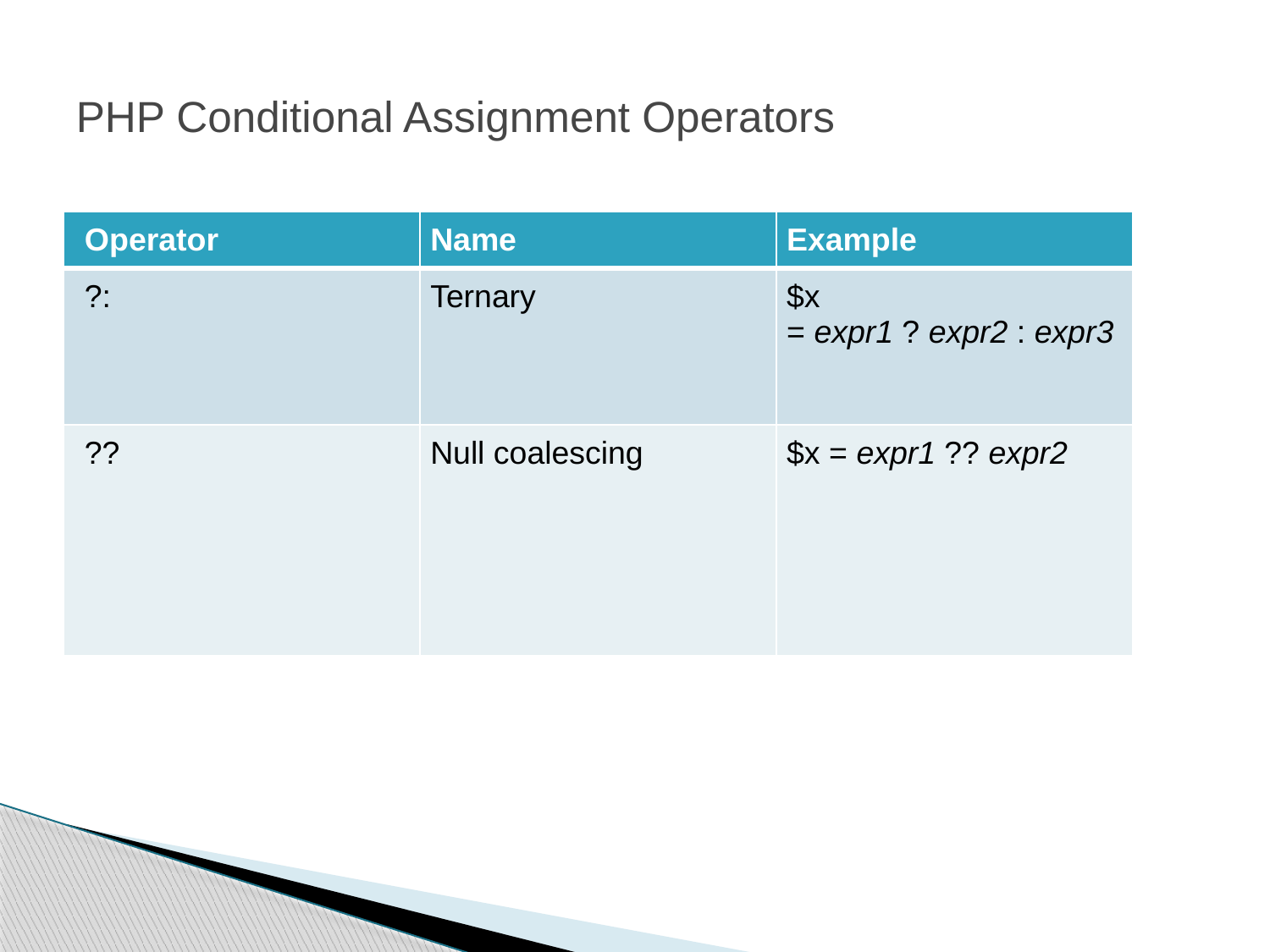

# PHP Conditional Assignment Operators
| Operator | Name | Example |
| --- | --- | --- |
| ?: | Ternary | $x = expr1 ? expr2 : expr3 |
| ?? | Null coalescing | $x = expr1 ?? expr2 |